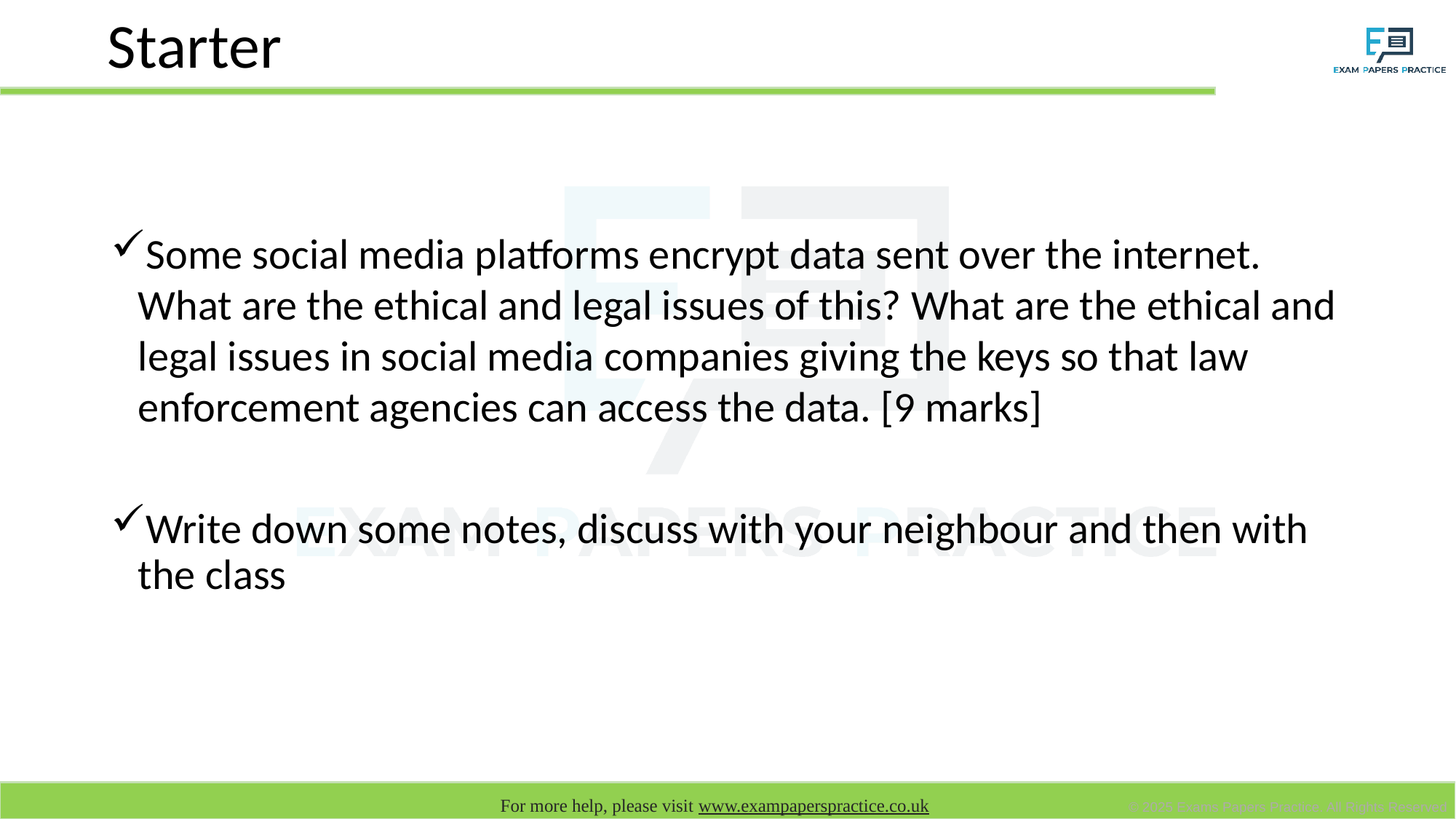

# Starter
Some social media platforms encrypt data sent over the internet. What are the ethical and legal issues of this? What are the ethical and legal issues in social media companies giving the keys so that law enforcement agencies can access the data. [9 marks]

Write down some notes, discuss with your neighbour and then with the class